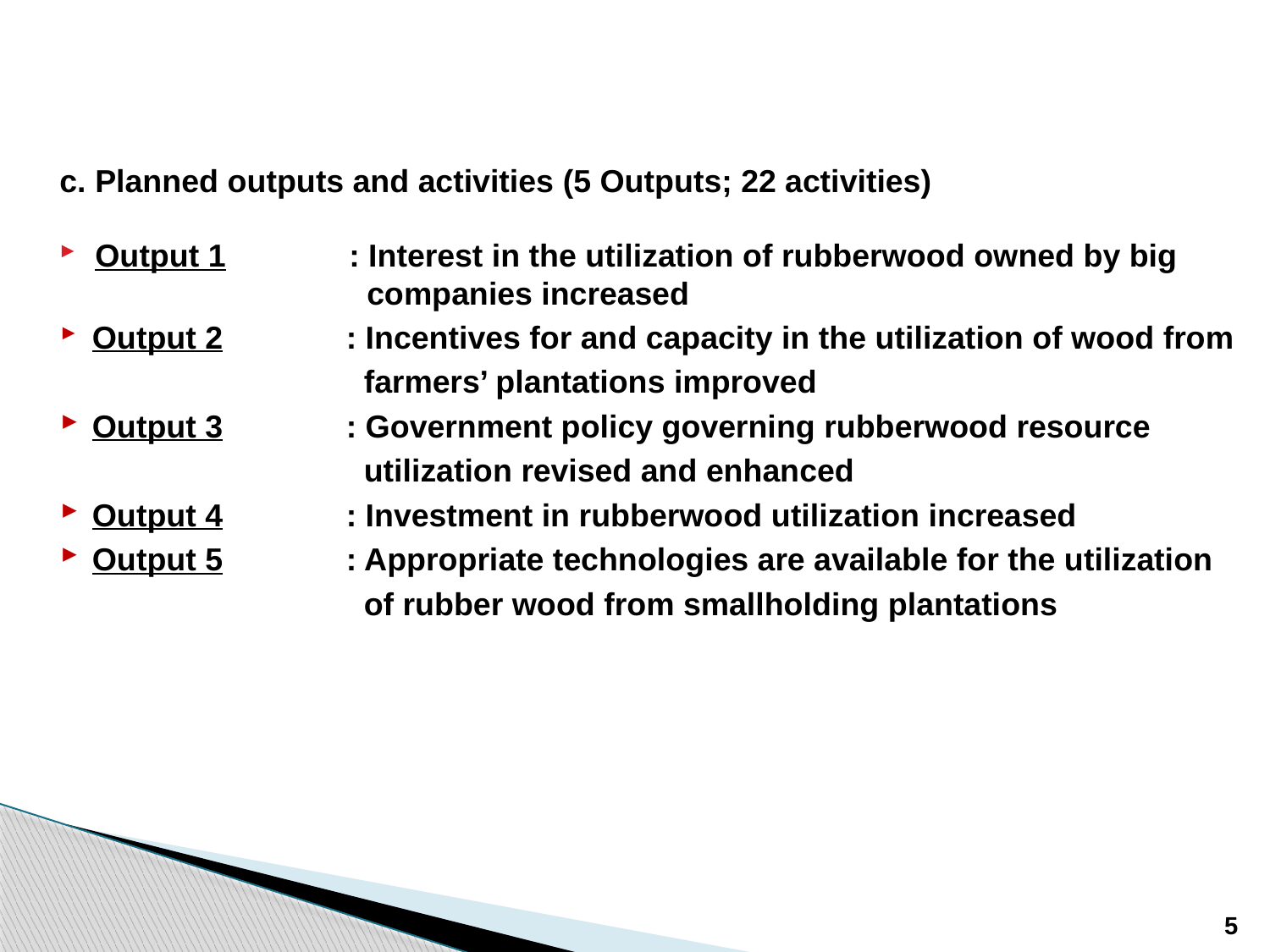

c. Planned outputs and activities (5 Outputs; 22 activities)

Output 1	: Interest in the utilization of rubberwood owned by big
			  companies increased
Output 2	: Incentives for and capacity in the utilization of wood from
			  farmers’ plantations improved
Output 3	: Government policy governing rubberwood resource
			  utilization revised and enhanced
Output 4	: Investment in rubberwood utilization increased
Output 5	: Appropriate technologies are available for the utilization
			  of rubber wood from smallholding plantations

5